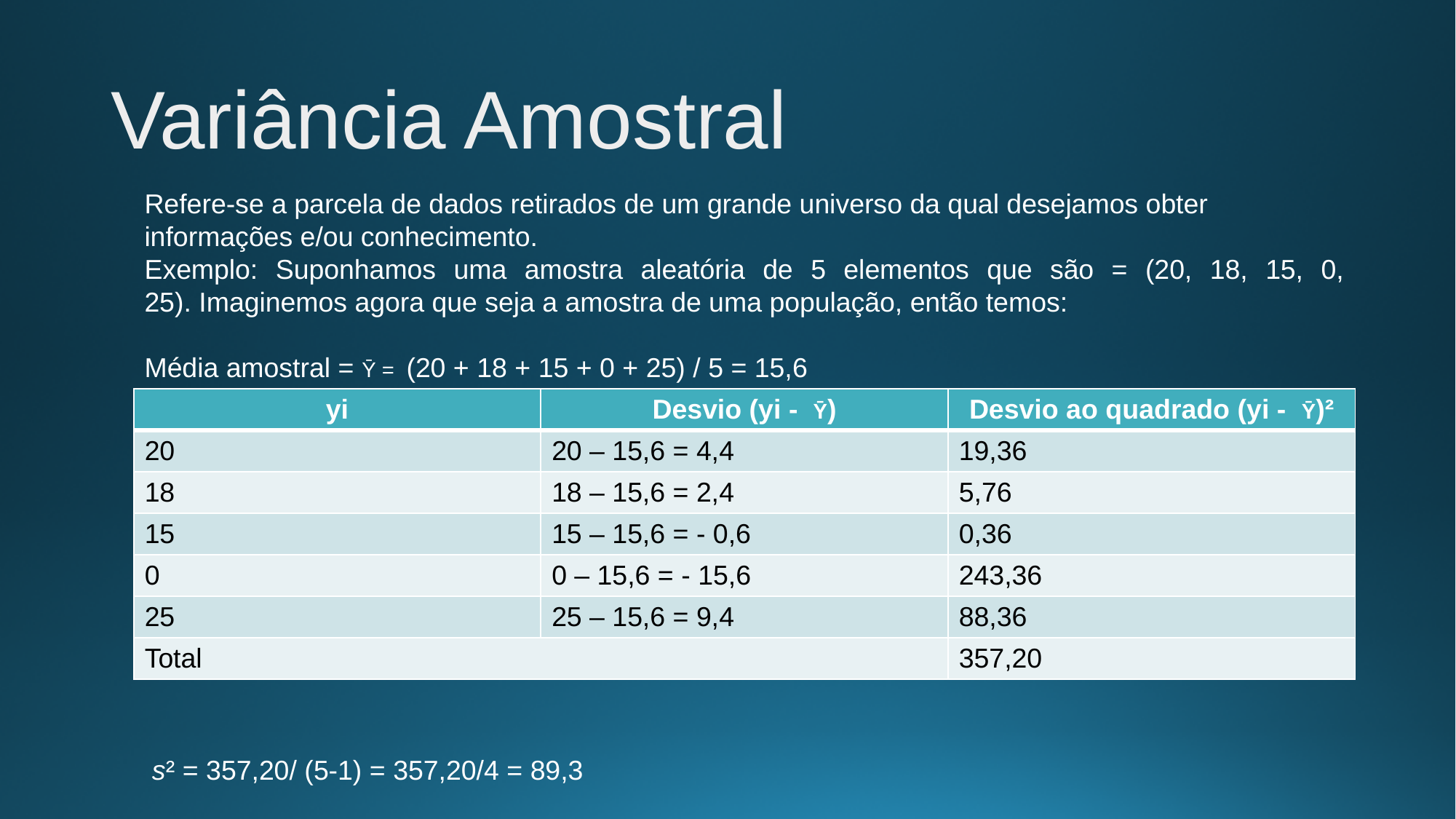

Variância Amostral
Refere-se a parcela de dados retirados de um grande universo da qual desejamos obter informações e/ou conhecimento.
Exemplo: Suponhamos uma amostra aleatória de 5 elementos que são = (20, 18, 15, 0, 25). Imaginemos agora que seja a amostra de uma população, então temos:

Média amostral = Ῡ =  (20 + 18 + 15 + 0 + 25) / 5 = 15,6
| yi | Desvio (yi - Ῡ) | Desvio ao quadrado (yi - Ῡ)² |
| --- | --- | --- |
| 20 | 20 – 15,6 = 4,4 | 19,36 |
| 18 | 18 – 15,6 = 2,4 | 5,76 |
| 15 | 15 – 15,6 = - 0,6 | 0,36 |
| 0 | 0 – 15,6 = - 15,6 | 243,36 |
| 25 | 25 – 15,6 = 9,4 | 88,36 |
| Total |  | 357,20 |
 s² = 357,20/ (5-1) = 357,20/4 = 89,3